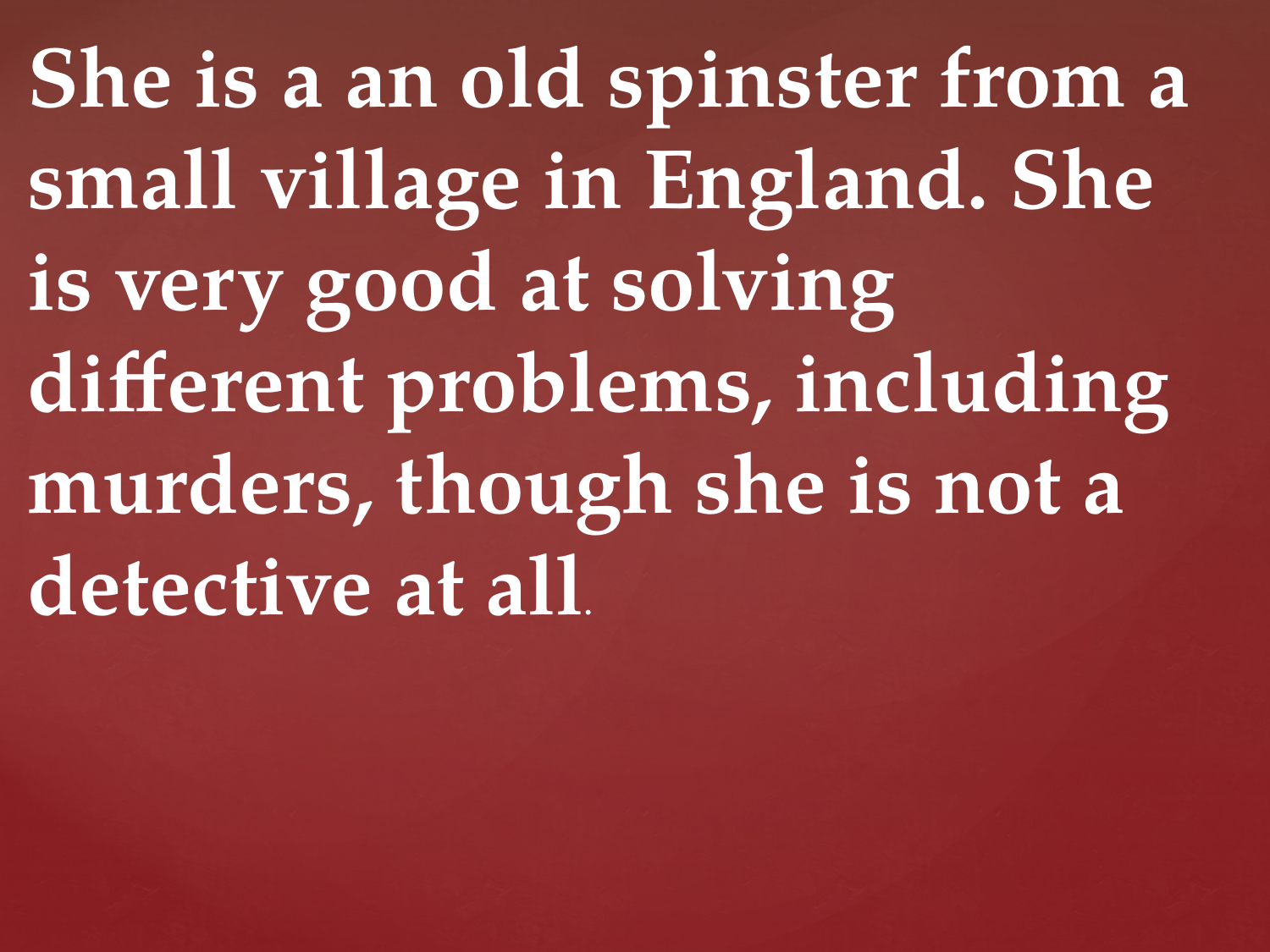

She is a an old spinster from a small village in England. She is very good at solving different problems, including murders, though she is not a detective at all.